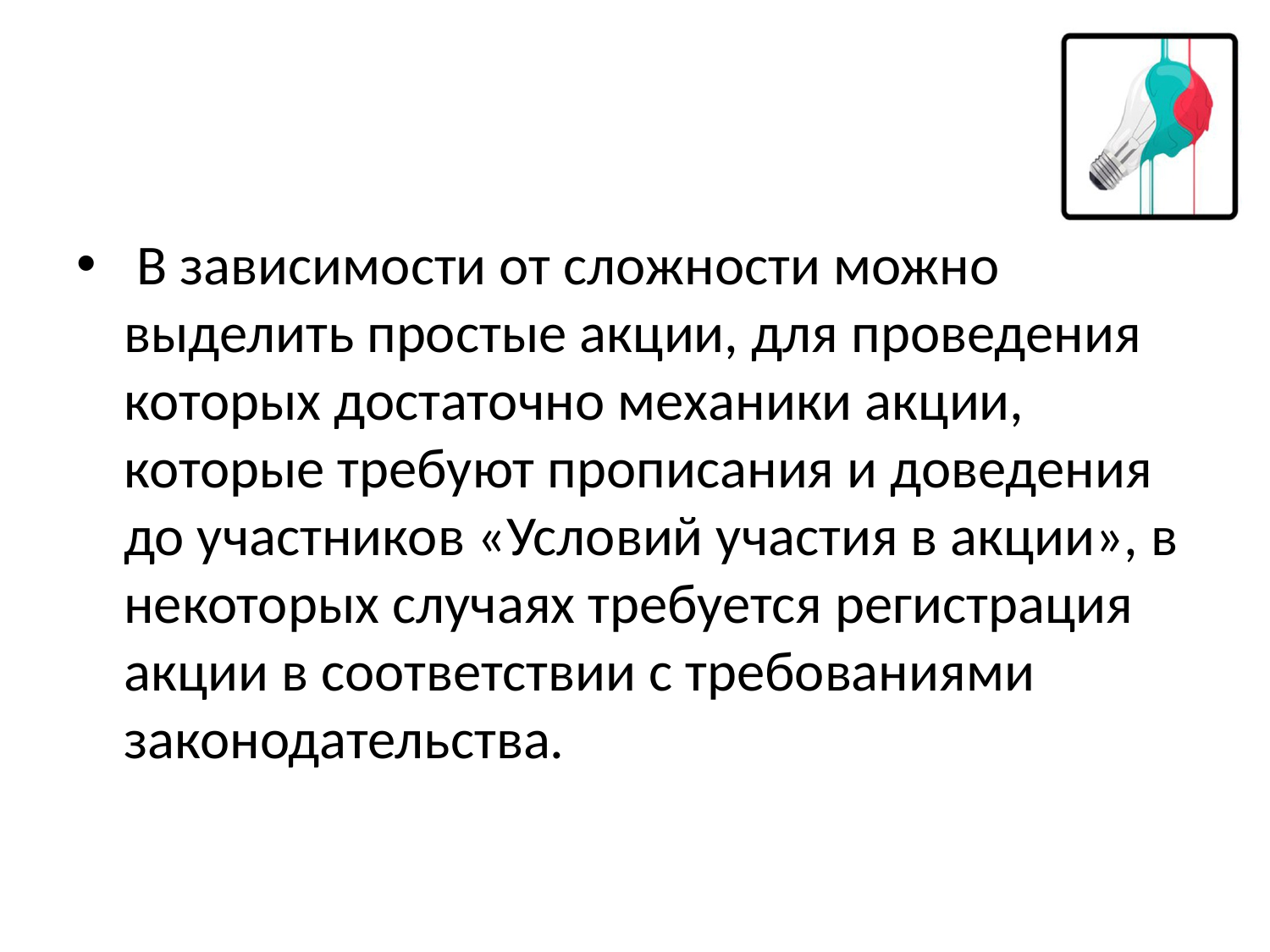

В зависимости от сложности можно выделить простые акции, для проведения которых достаточно механики акции, которые требуют прописания и доведения  до участников «Условий участия в акции», в некоторых случаях требуется регистрация акции в соответствии с требованиями законодательства.